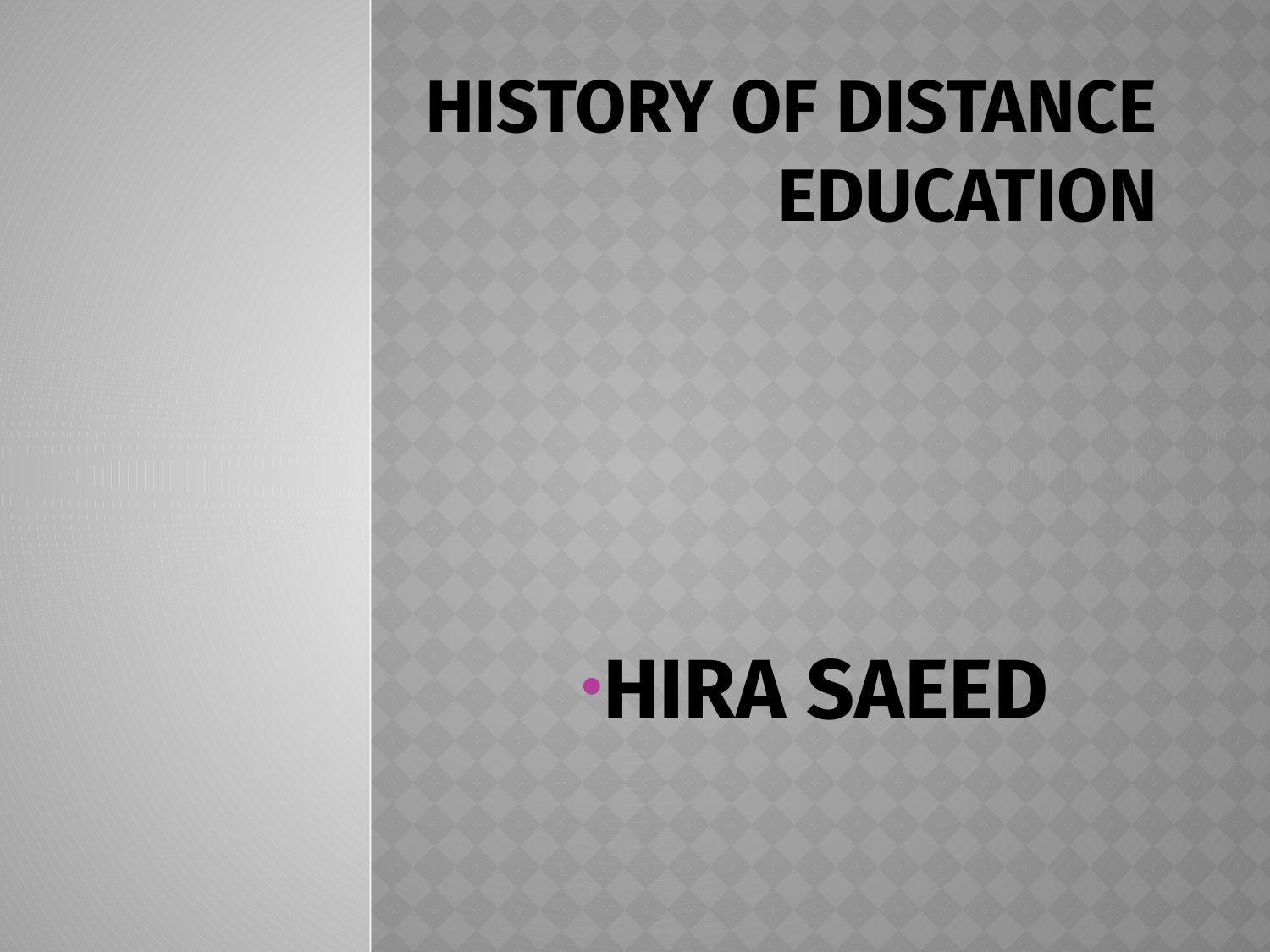

# History of Distance education
HIRA SAEED